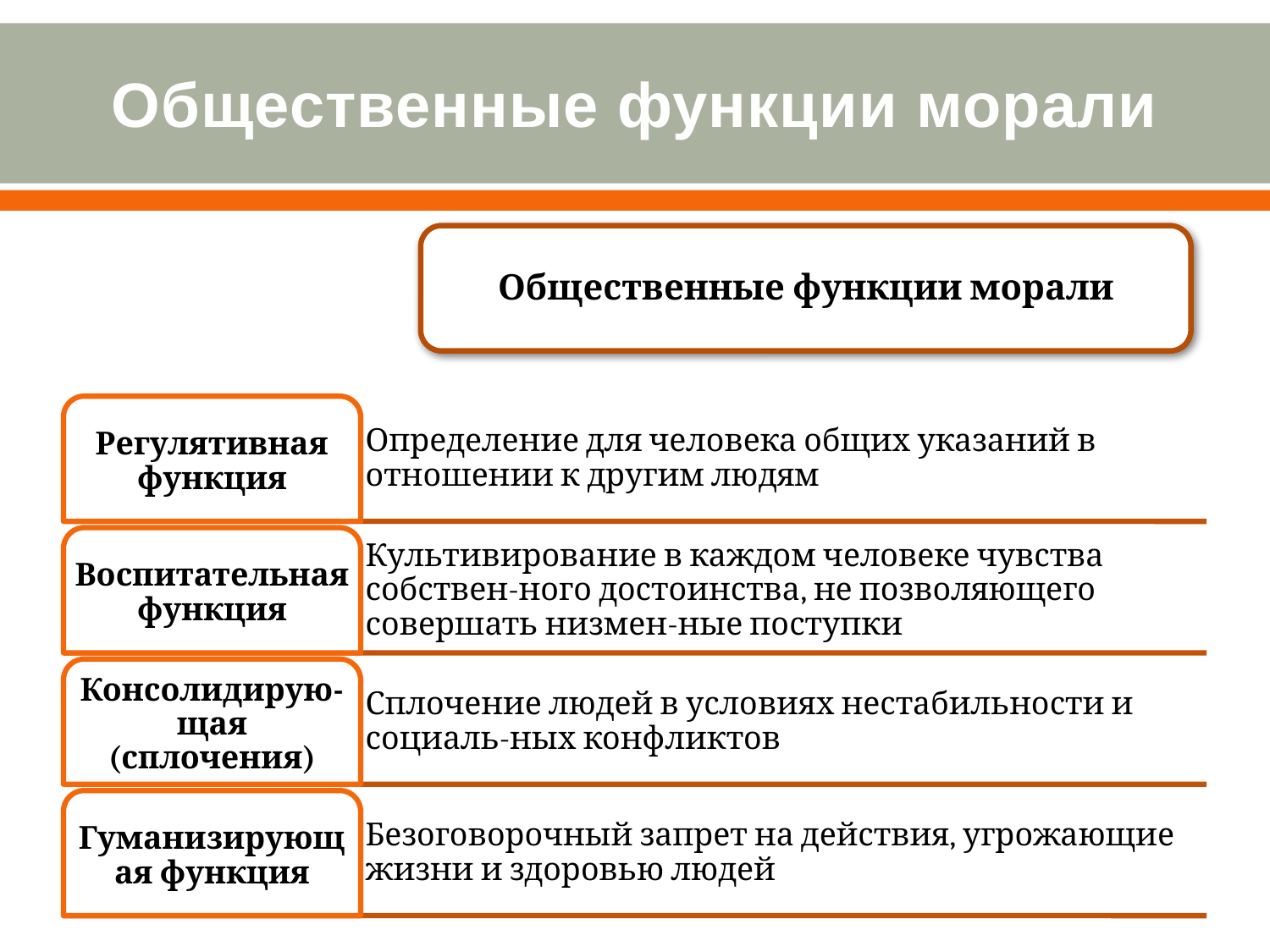

# Общественные функции морали

Общественные функции морали
Определение для человека общих указаний в отношении к другим людям
Регулятивная функция
Культивирование в каждом человеке чувства собствен-ного достоинства, не позволяющего совершать низмен-ные поступки
Воспитательная функция
Сплочение людей в условиях нестабильности и социаль-ных конфликтов
Консолидирую-щая (сплочения)
Безоговорочный запрет на действия, угрожающие жизни и здоровью людей
Гуманизирующая функция